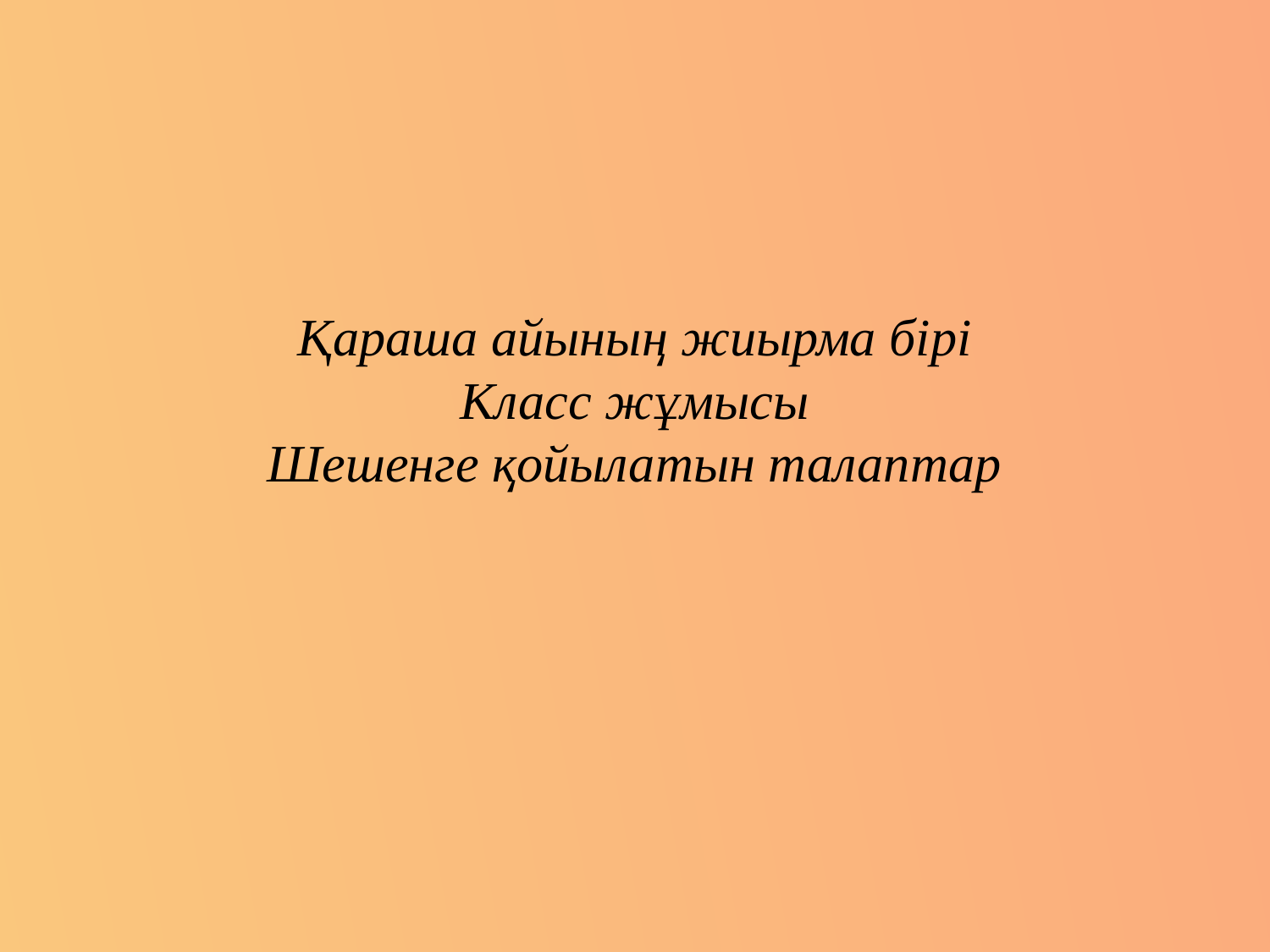

# Қараша айының жиырма бірі Класс жұмысы Шешенге қойылатын талаптар